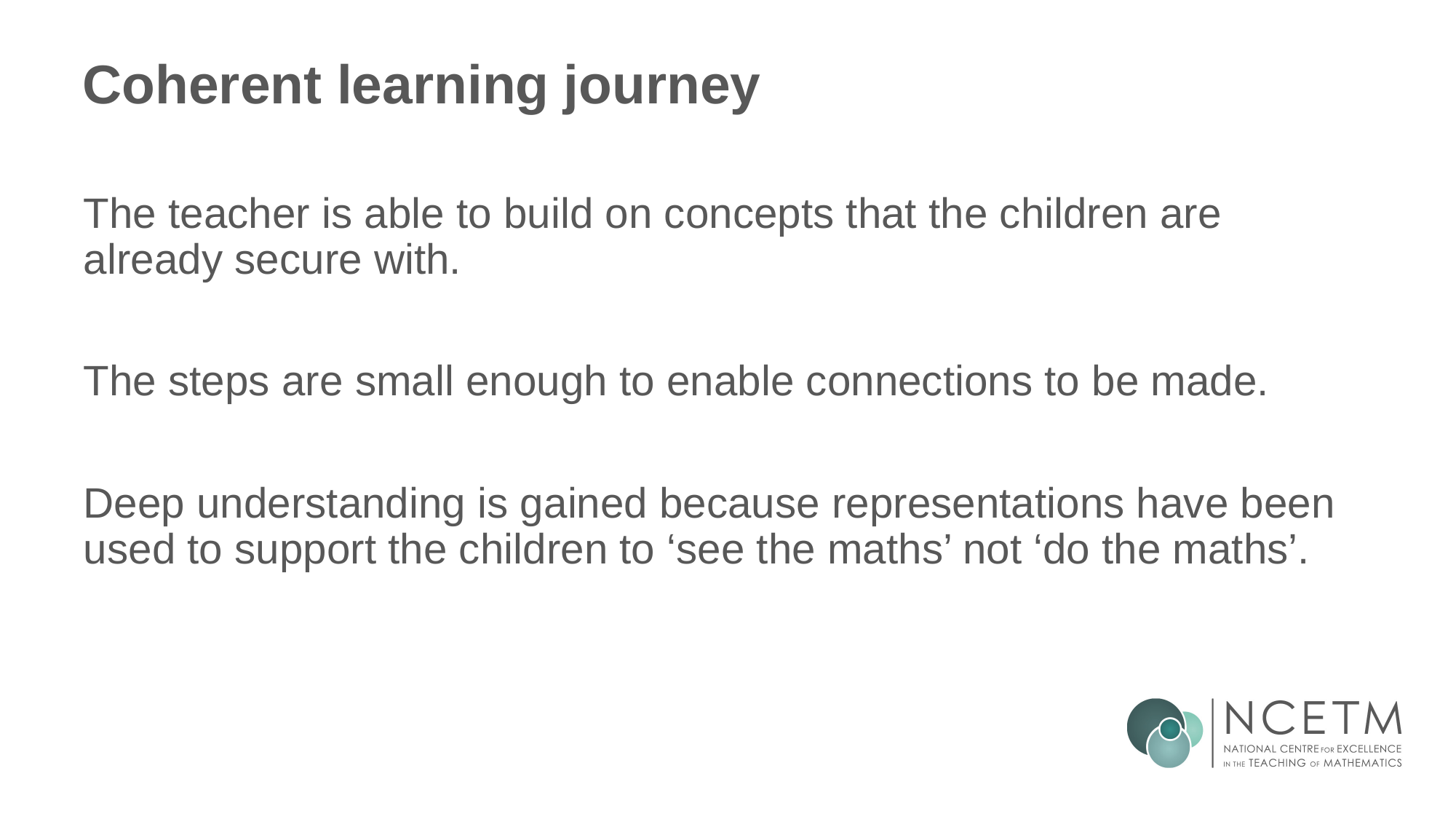

# Coherent learning journey
The teacher is able to build on concepts that the children are already secure with.

The steps are small enough to enable connections to be made.

Deep understanding is gained because representations have been used to support the children to ‘see the maths’ not ‘do the maths’.